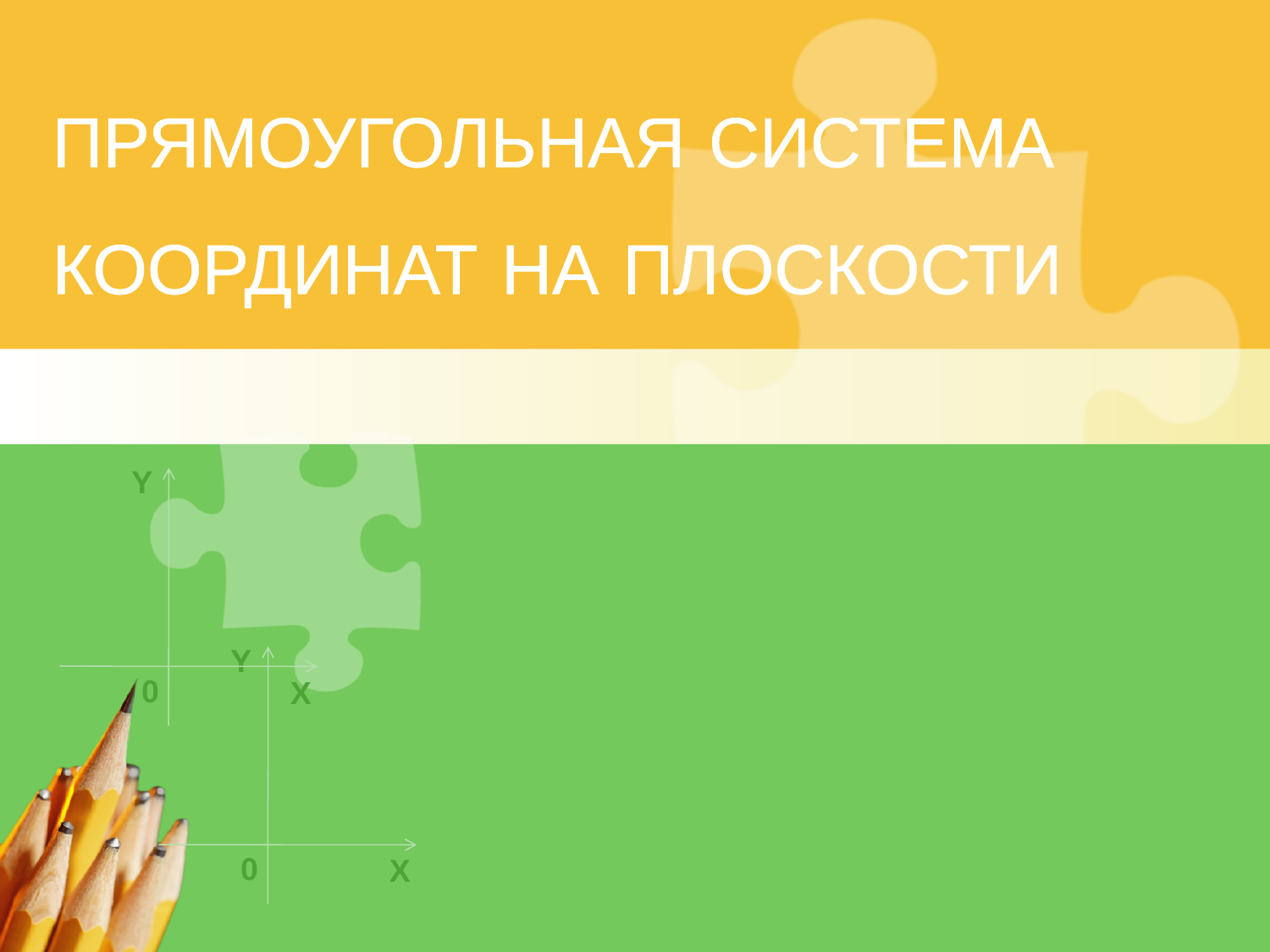

ПРЯМОУГОЛЬНАЯ СИСТЕМА
КООРДИНАТ НА ПЛОСКОСТИ
Y
0
X
Y
0
X